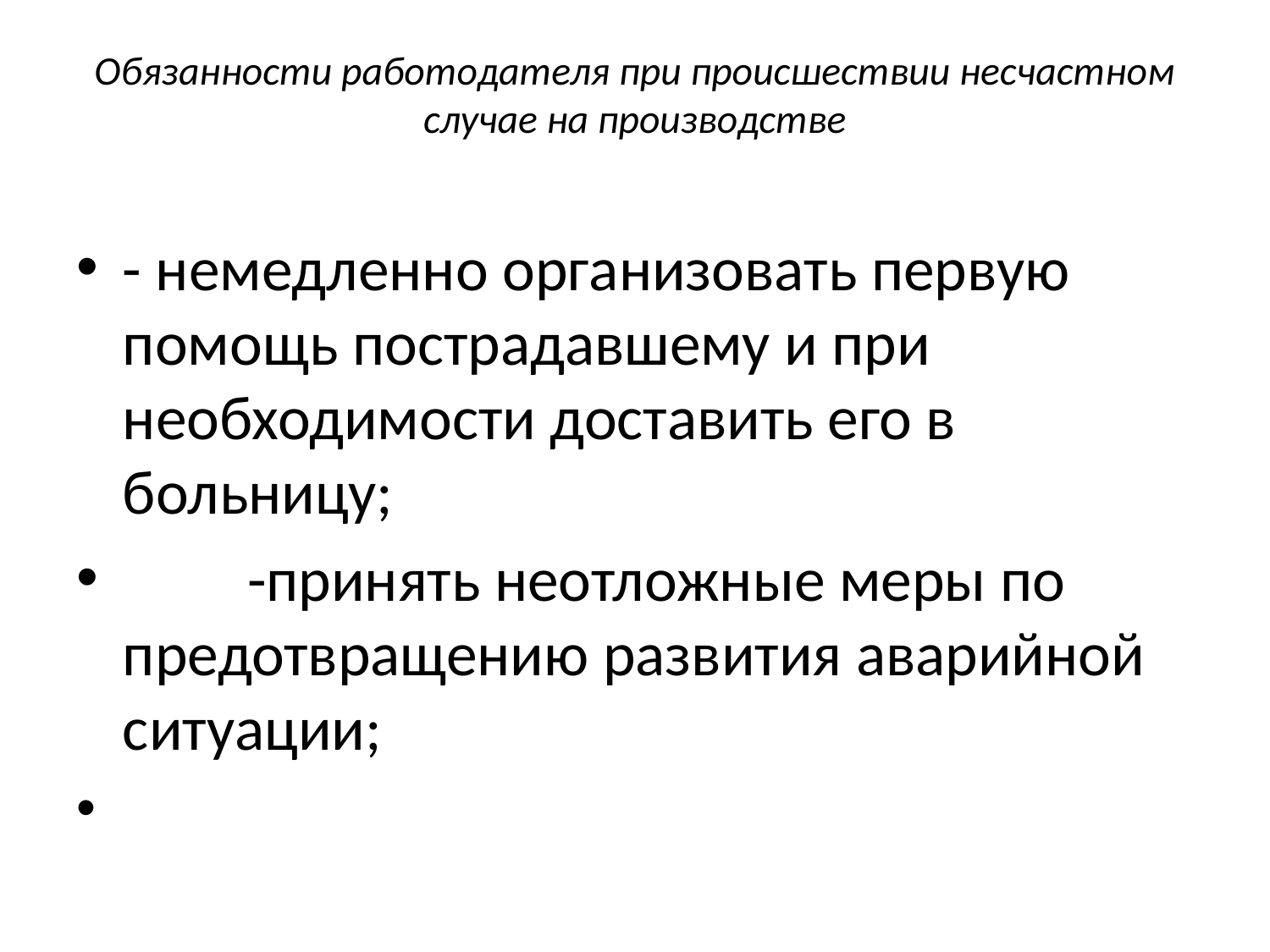

# Обязанности работодателя при происшествии несчастном случае на производстве
- немедленно организовать первую помощь пострадавшему и при необходимости доставить его в больницу;
 	-принять неотложные меры по предотвращению развития аварийной ситуации;